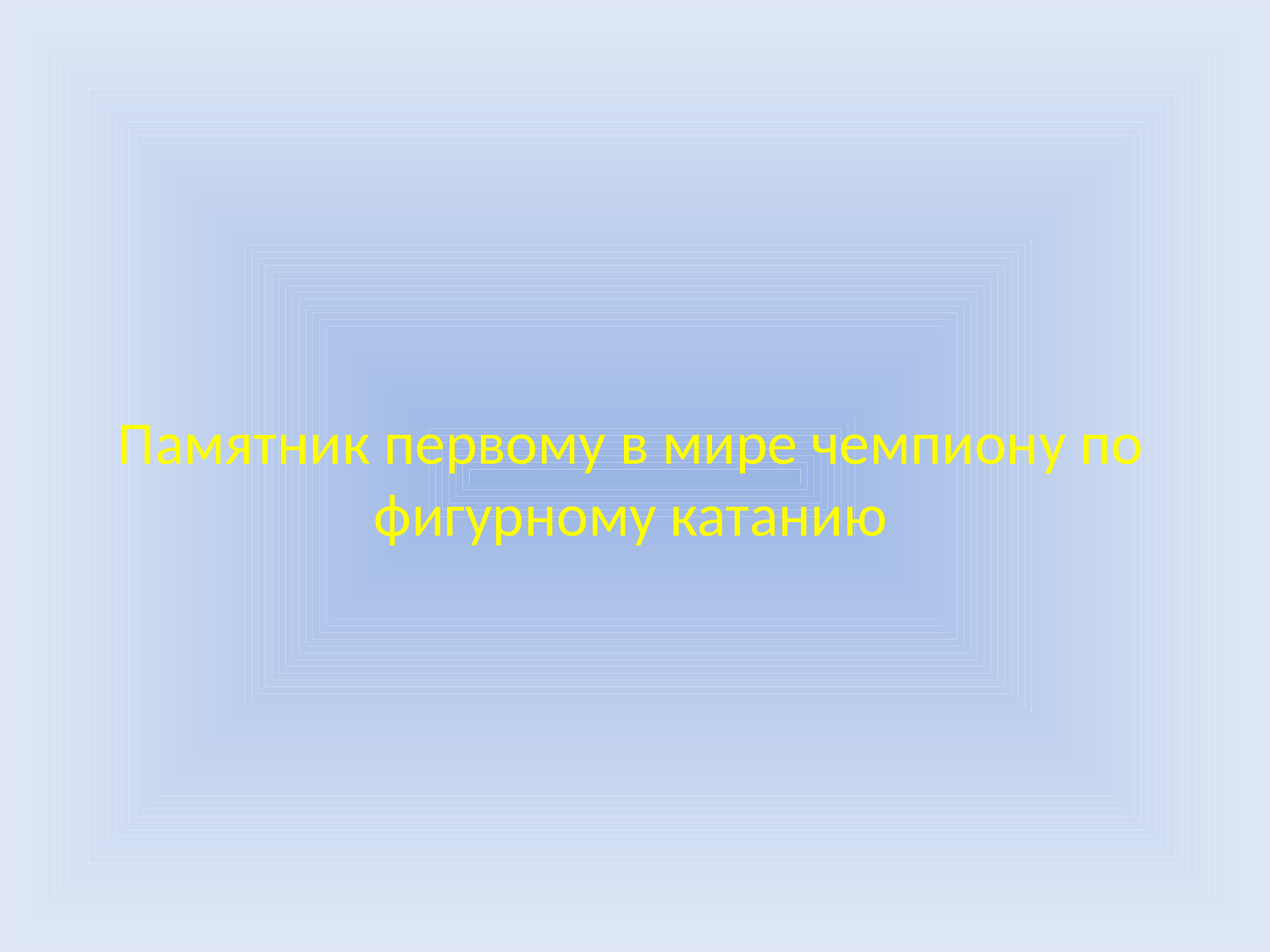

# Памятник первому в мире чемпиону по фигурному катанию